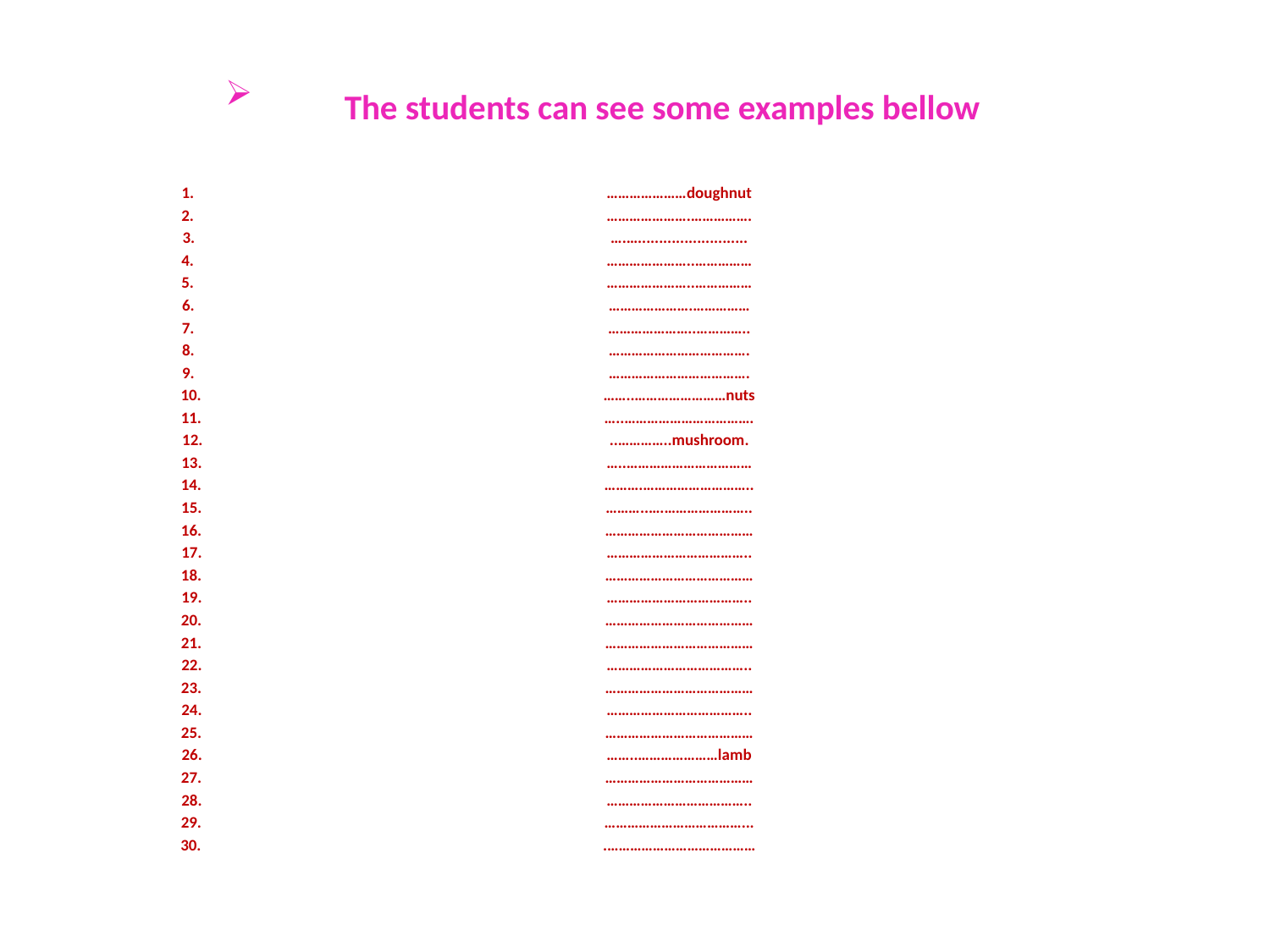

# The students can see some examples bellow
…………………doughnut
………………….…………….
….…..........................
…………………..……………
…………………..……………
………………….……………
…………………..…………..
……………………………….
……………………………….
……..……………………nuts
…..…………………………….
..…………..mushroom.
…..……………………………
……….………………………..
………..….…………………..
…………………………………
………………………………..
…………………………………
………………………………..
…………………………………
…………………………………
………………………………..
…………………………………
………………………………..
…………………………………
……..…………………lamb
…………………………………
………………………………..
………………………………...
.…………………………………